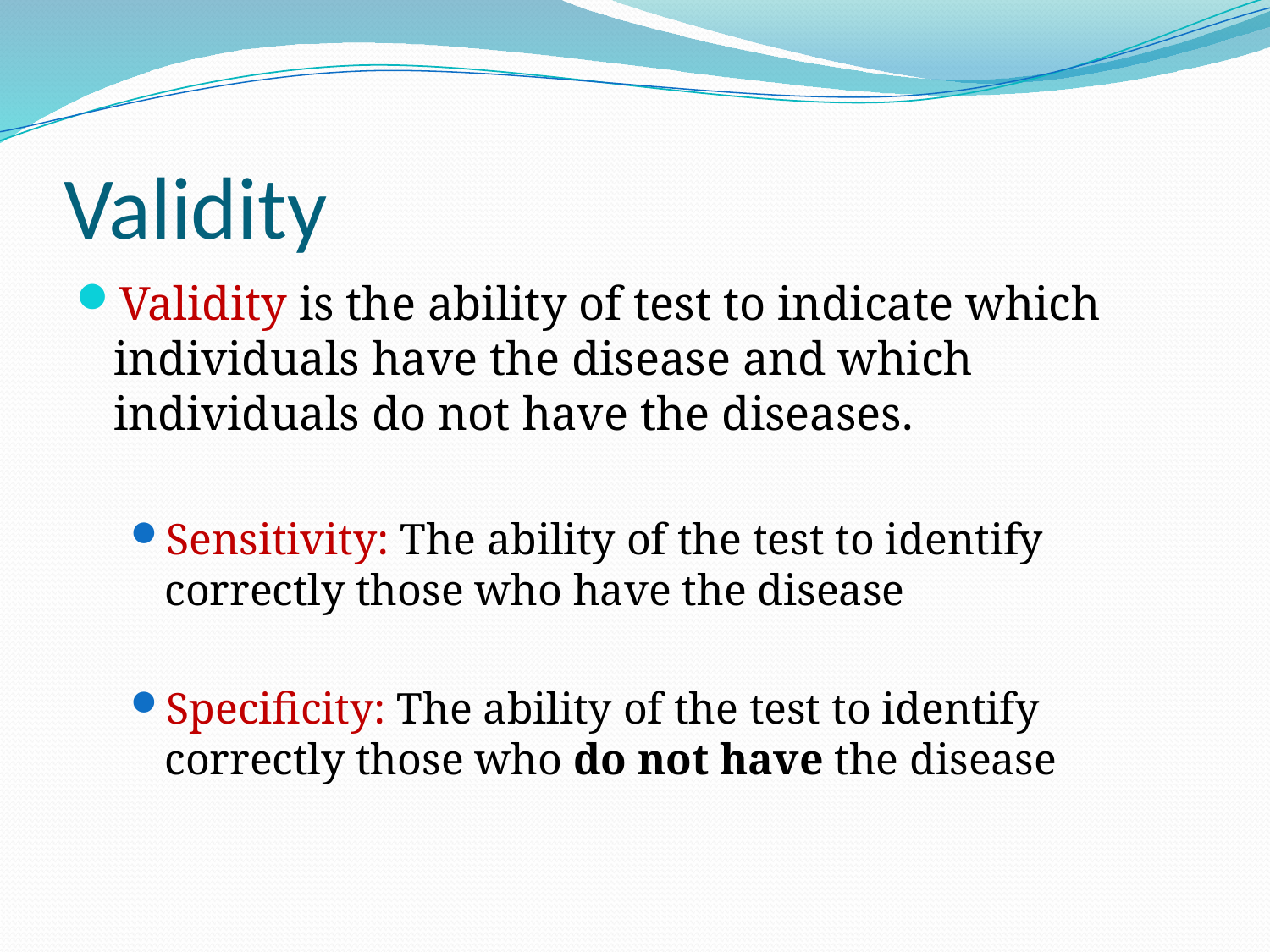

# Validity
Validity is the ability of test to indicate which individuals have the disease and which individuals do not have the diseases.

Sensitivity: The ability of the test to identify correctly those who have the disease

Specificity: The ability of the test to identify correctly those who do not have the disease